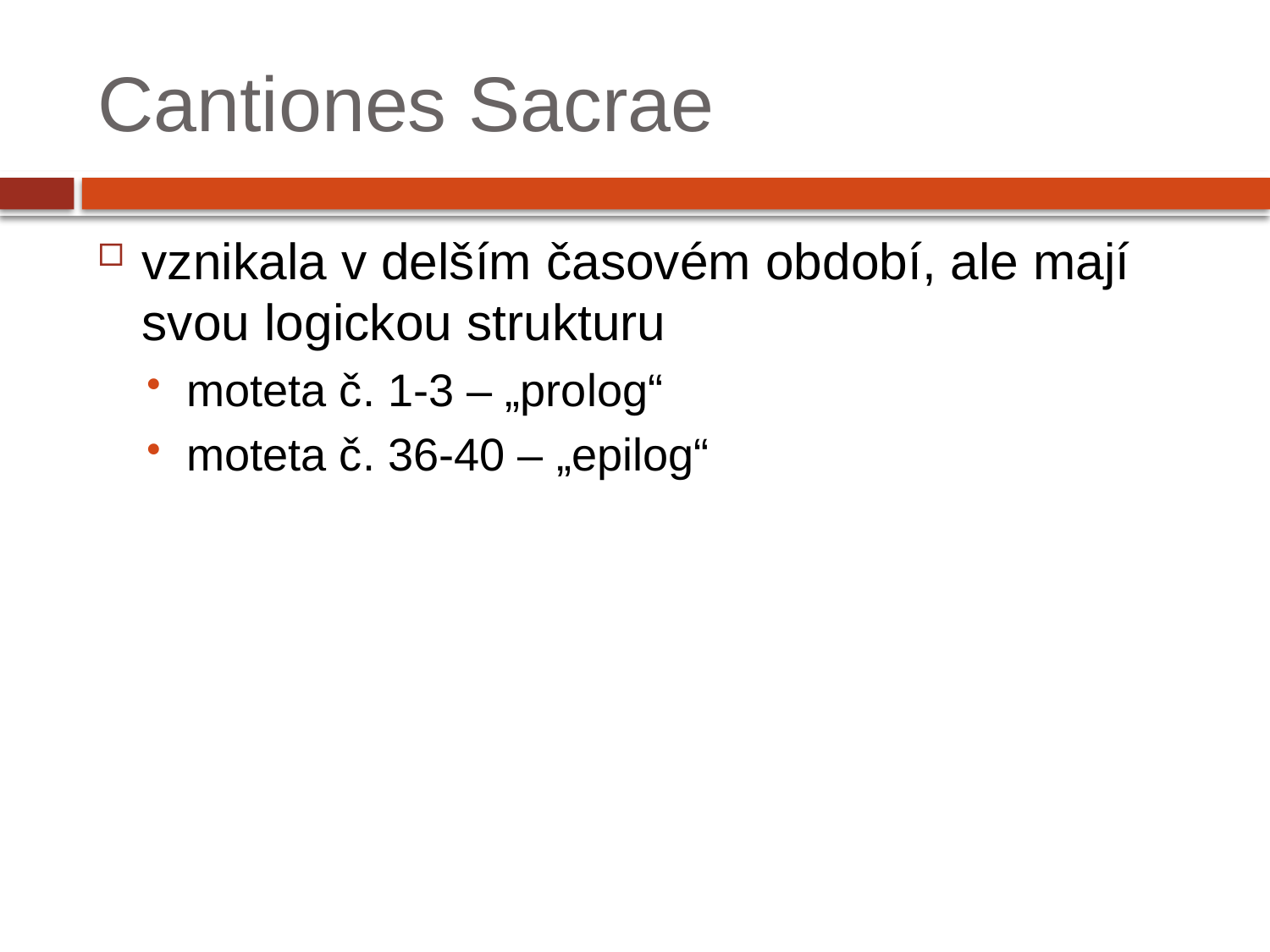

# Cantiones Sacrae
vznikala v delším časovém období, ale mají svou logickou strukturu
moteta č. 1-3 – „prolog“
moteta č. 36-40 – „epilog“